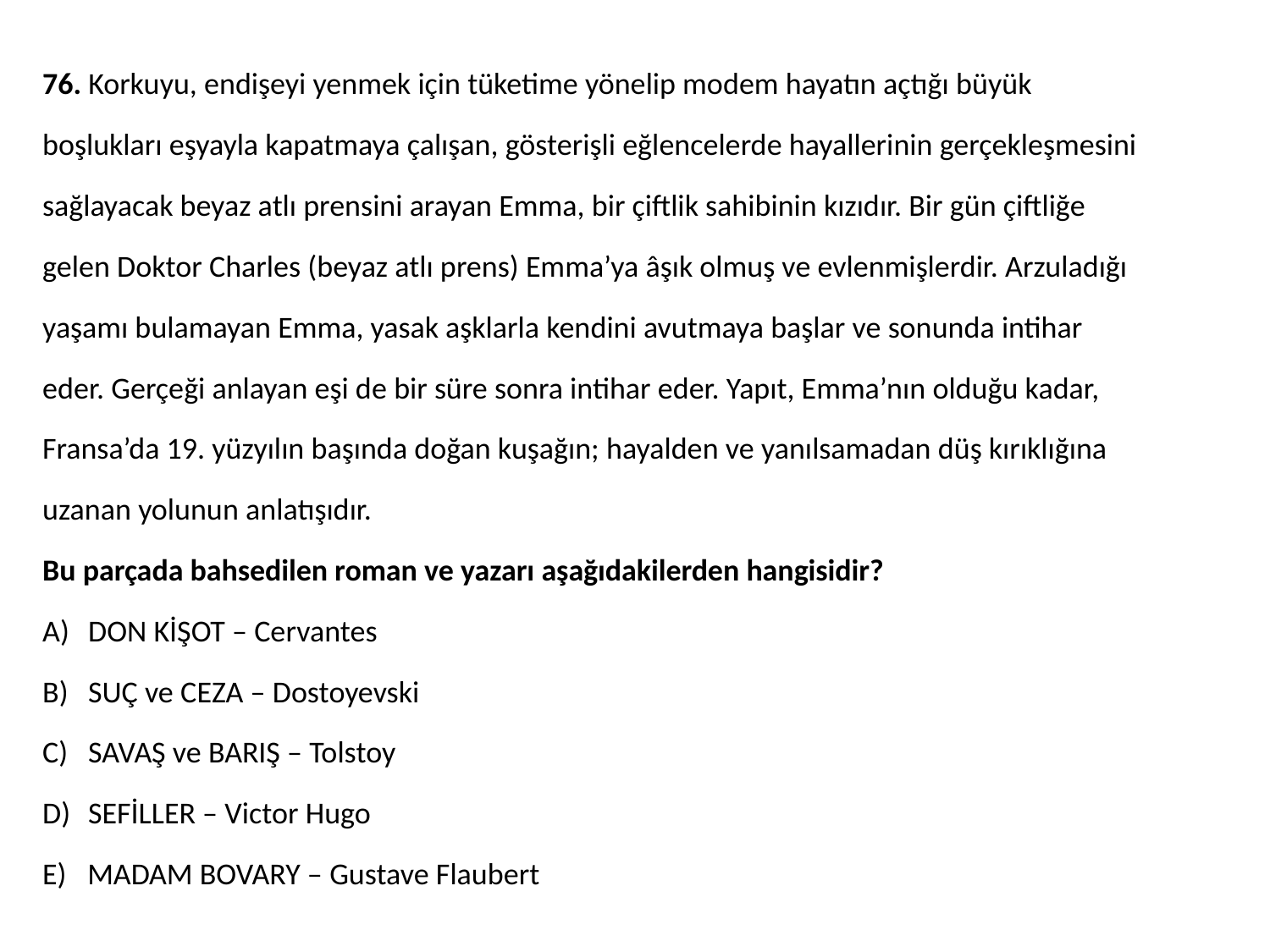

76. Korkuyu, endişeyi yenmek için tüketime yönelip modem hayatın açtığı büyük
boşlukları eşyayla kapatmaya çalışan, gösterişli eğlencelerde hayallerinin gerçekleşmesini
sağlayacak beyaz atlı prensini arayan Emma, bir çiftlik sahibinin kızıdır. Bir gün çiftliğe
gelen Doktor Charles (beyaz atlı prens) Emma’ya âşık olmuş ve evlenmişlerdir. Arzuladığı
yaşamı bulamayan Emma, yasak aşklarla kendini avutmaya başlar ve sonunda intihar
eder. Gerçeği anlayan eşi de bir süre sonra intihar eder. Yapıt, Emma’nın olduğu kadar,
Fransa’da 19. yüzyılın başında doğan kuşağın; hayalden ve yanılsamadan düş kırıklığına
uzanan yolunun anlatışıdır.
Bu parçada bahsedilen roman ve yazarı aşağıdakilerden hangisidir?
DON KİŞOT – Cervantes
SUÇ ve CEZA – Dostoyevski
SAVAŞ ve BARIŞ – Tolstoy
SEFİLLER – Victor Hugo
E)   MADAM BOVARY – Gustave Flaubert